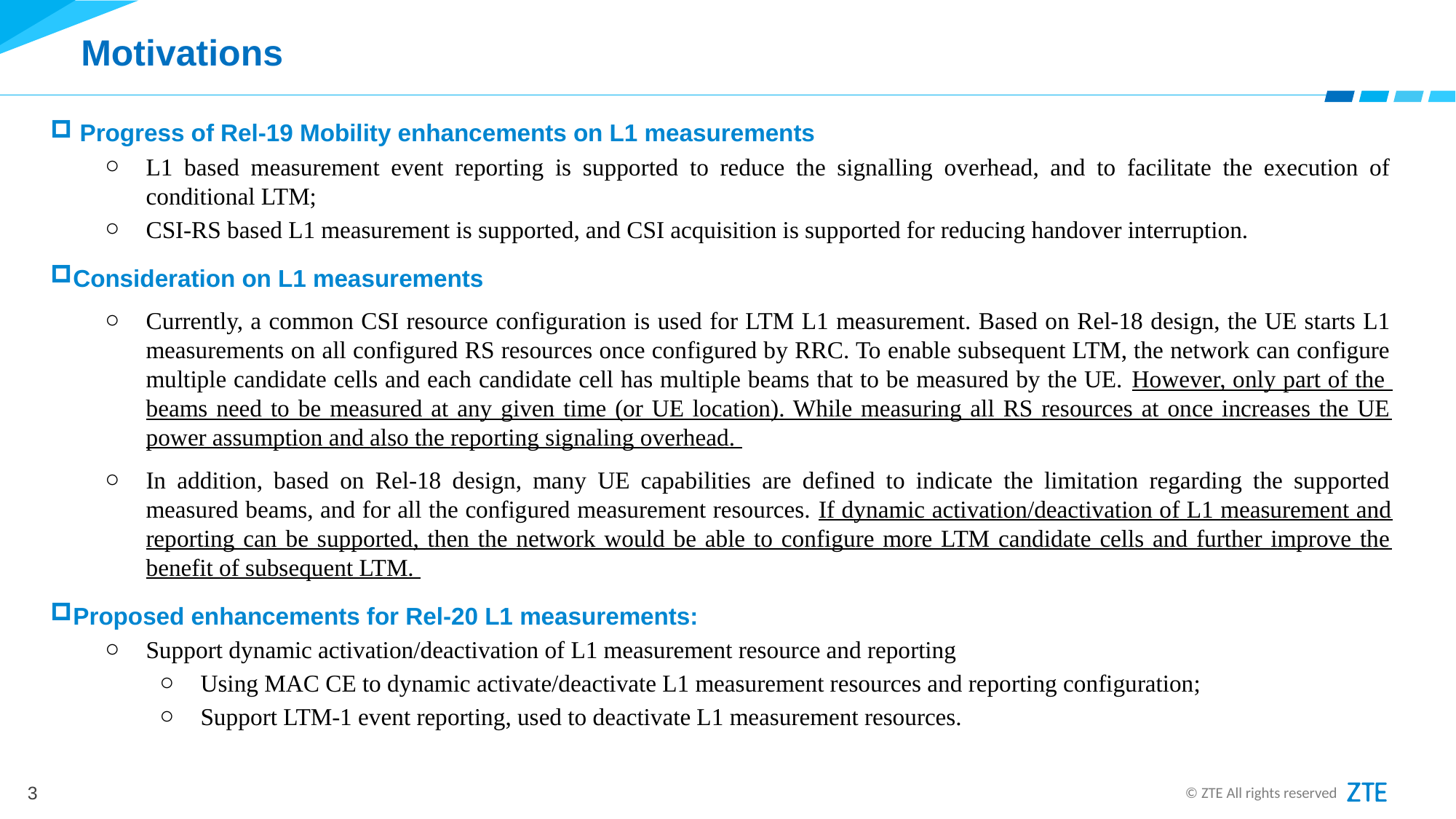

# Motivations
 Progress of Rel-19 Mobility enhancements on L1 measurements
L1 based measurement event reporting is supported to reduce the signalling overhead, and to facilitate the execution of conditional LTM;
CSI-RS based L1 measurement is supported, and CSI acquisition is supported for reducing handover interruption.
Consideration on L1 measurements
Currently, a common CSI resource configuration is used for LTM L1 measurement. Based on Rel-18 design, the UE starts L1 measurements on all configured RS resources once configured by RRC. To enable subsequent LTM, the network can configure multiple candidate cells and each candidate cell has multiple beams that to be measured by the UE. However, only part of the  beams need to be measured at any given time (or UE location). While measuring all RS resources at once increases the UE power assumption and also the reporting signaling overhead.
In addition, based on Rel-18 design, many UE capabilities are defined to indicate the limitation regarding the supported measured beams, and for all the configured measurement resources. If dynamic activation/deactivation of L1 measurement and reporting can be supported, then the network would be able to configure more LTM candidate cells and further improve the benefit of subsequent LTM.
Proposed enhancements for Rel-20 L1 measurements:
Support dynamic activation/deactivation of L1 measurement resource and reporting
Using MAC CE to dynamic activate/deactivate L1 measurement resources and reporting configuration;
Support LTM-1 event reporting, used to deactivate L1 measurement resources.